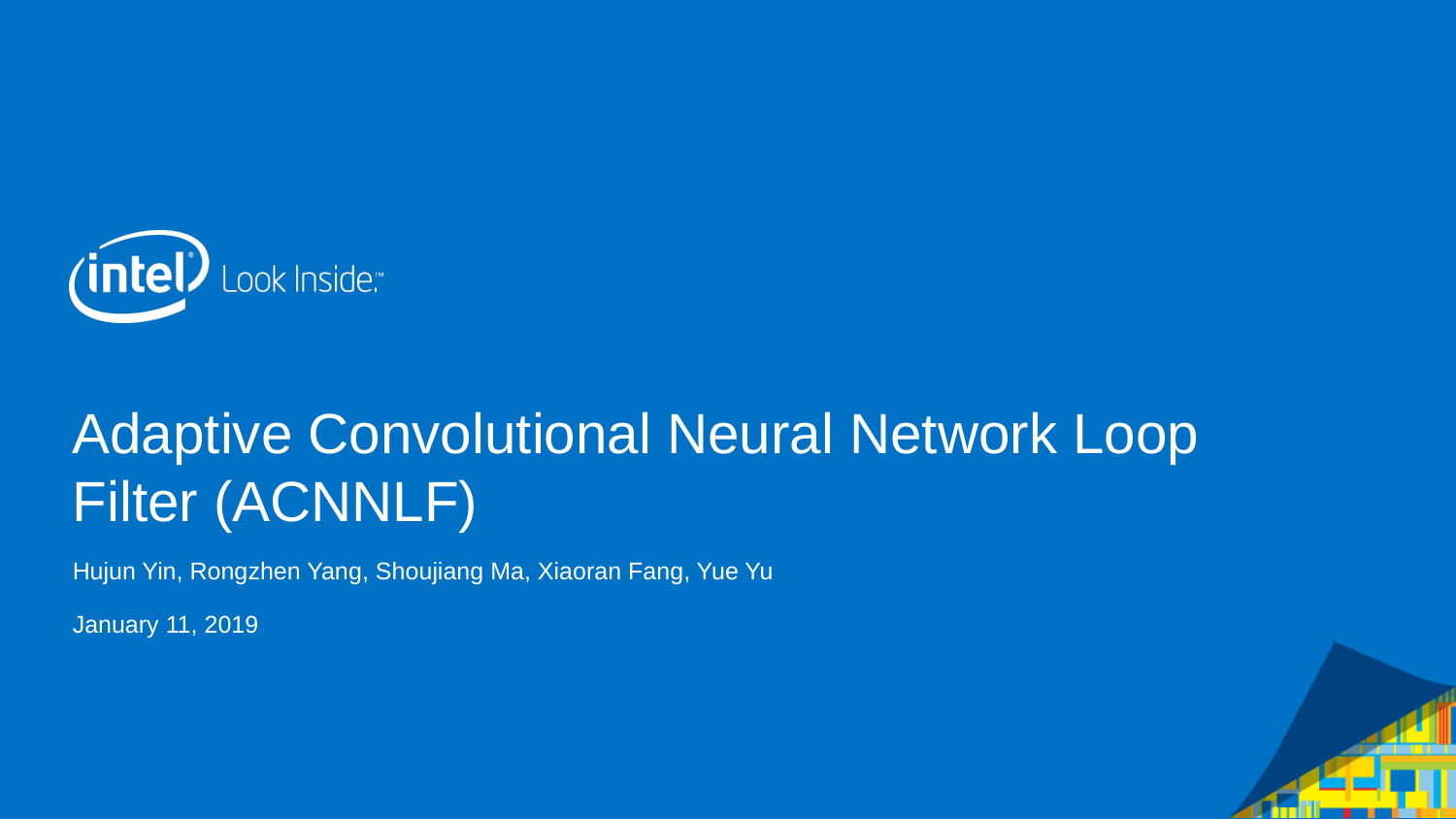

# Adaptive Convolutional Neural Network Loop Filter (ACNNLF)
Hujun Yin, Rongzhen Yang, Shoujiang Ma, Xiaoran Fang, Yue Yu
January 11, 2019